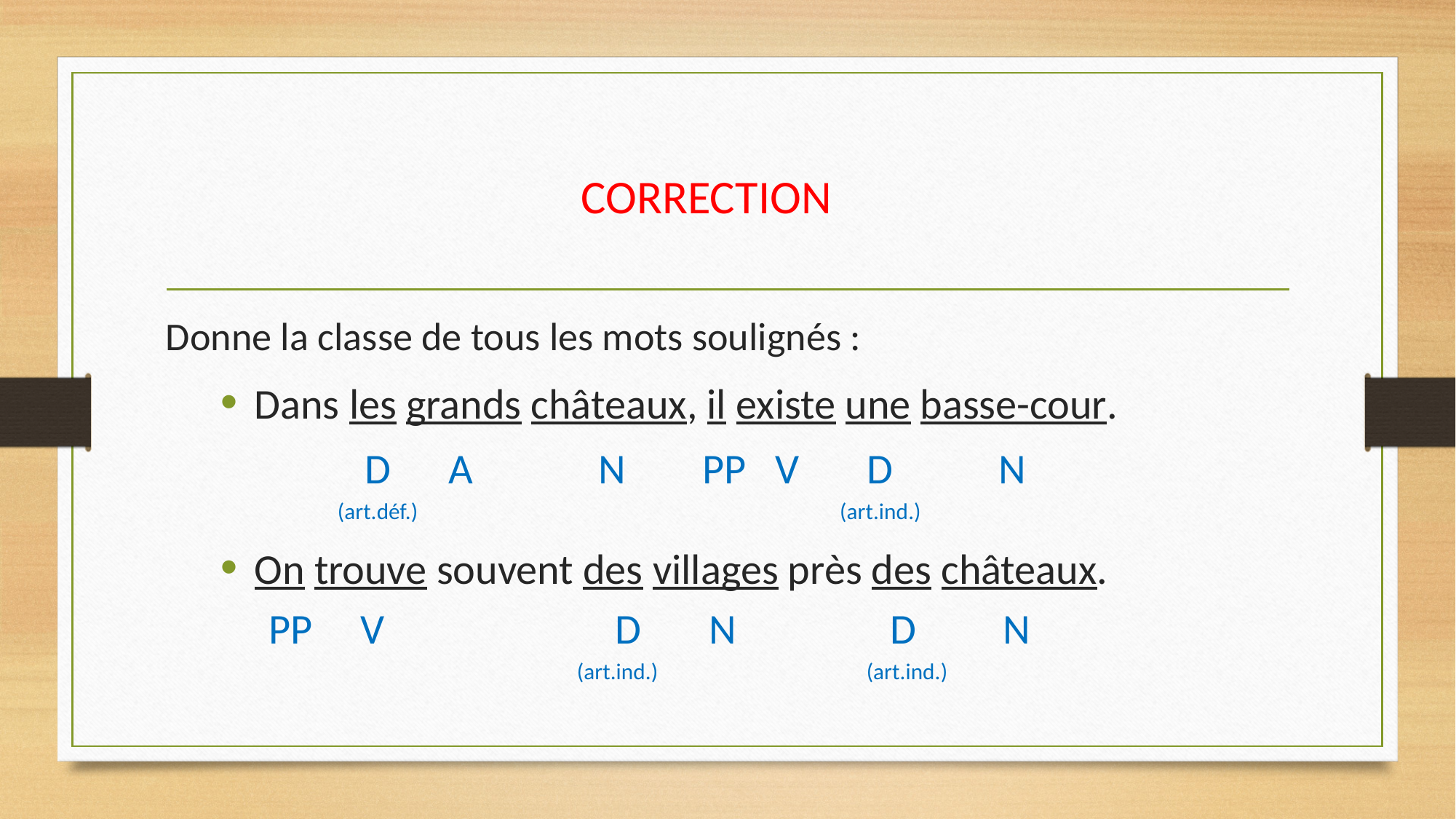

# CORRECTION
Donne la classe de tous les mots soulignés :
Dans les grands châteaux, il existe une basse-cour.
               D      A             N        PP   V       D           N
                       (art.déf.)                                                                                   (art.ind.)
On trouve souvent des villages près des châteaux.
     PP     V                        D       N                D         N
                                                                      (art.ind.)                                         (art.ind.)